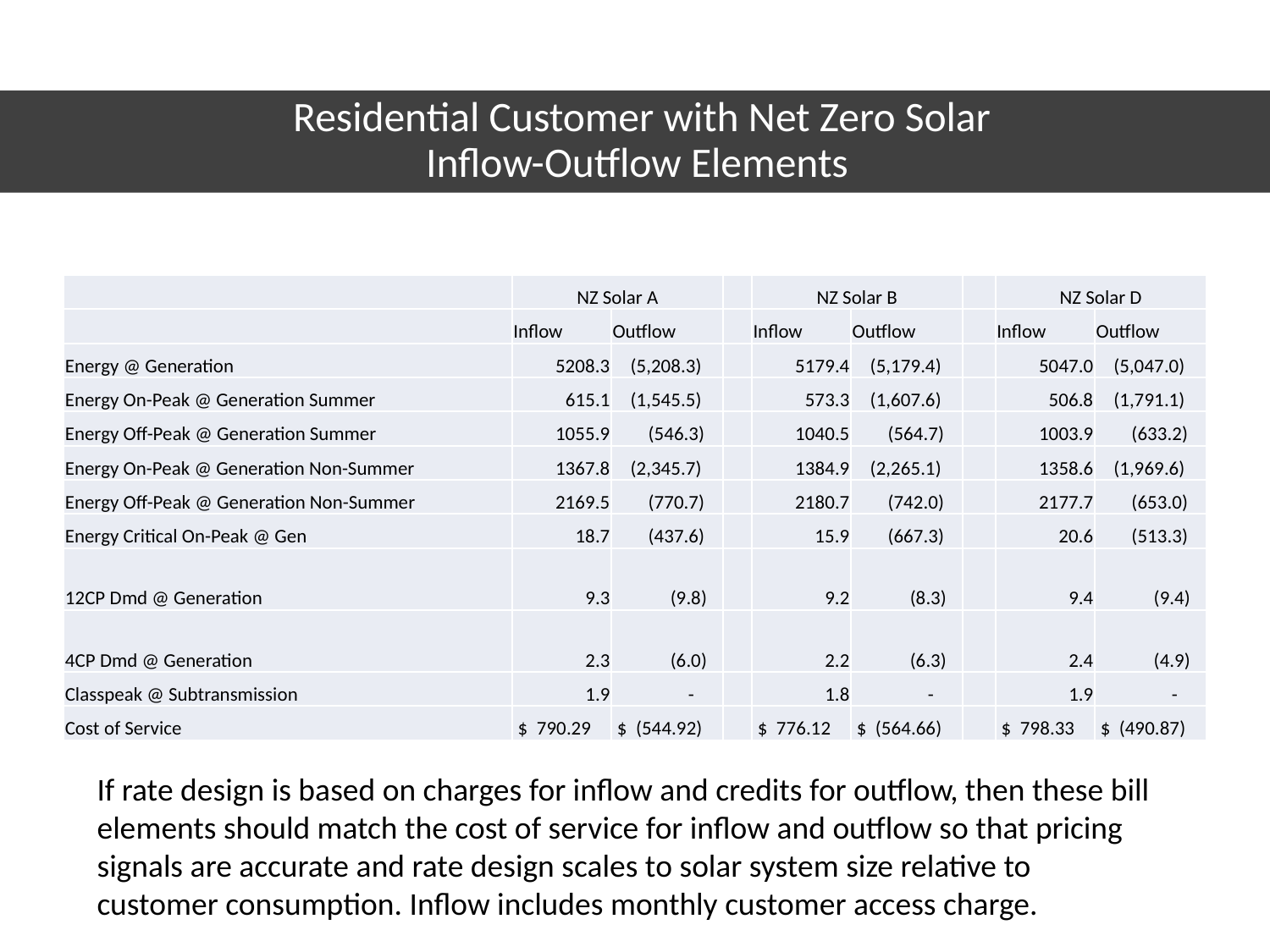

# Residential Customer with Net Zero Solar Inflow-Outflow Elements

|  | NZ Solar A |  |  | NZ Solar B |  |  | NZ Solar D |  |
| --- | --- | --- | --- | --- | --- | --- | --- | --- |
|  | Inflow | Outflow |  | Inflow | Outflow |  | Inflow | Outflow |
| Energy @ Generation | 5208.3 | (5,208.3) |  | 5179.4 | (5,179.4) |  | 5047.0 | (5,047.0) |
| Energy On-Peak @ Generation Summer | 615.1 | (1,545.5) |  | 573.3 | (1,607.6) |  | 506.8 | (1,791.1) |
| Energy Off-Peak @ Generation Summer | 1055.9 | (546.3) |  | 1040.5 | (564.7) |  | 1003.9 | (633.2) |
| Energy On-Peak @ Generation Non-Summer | 1367.8 | (2,345.7) |  | 1384.9 | (2,265.1) |  | 1358.6 | (1,969.6) |
| Energy Off-Peak @ Generation Non-Summer | 2169.5 | (770.7) |  | 2180.7 | (742.0) |  | 2177.7 | (653.0) |
| Energy Critical On-Peak @ Gen | 18.7 | (437.6) |  | 15.9 | (667.3) |  | 20.6 | (513.3) |
| 12CP Dmd @ Generation | 9.3 | (9.8) |  | 9.2 | (8.3) |  | 9.4 | (9.4) |
| 4CP Dmd @ Generation | 2.3 | (6.0) |  | 2.2 | (6.3) |  | 2.4 | (4.9) |
| Classpeak @ Subtransmission | 1.9 | - |  | 1.8 | - |  | 1.9 | - |
| Cost of Service | $ 790.29 | $ (544.92) |  | $ 776.12 | $ (564.66) |  | $ 798.33 | $ (490.87) |
If rate design is based on charges for inflow and credits for outflow, then these bill elements should match the cost of service for inflow and outflow so that pricing signals are accurate and rate design scales to solar system size relative to customer consumption. Inflow includes monthly customer access charge.